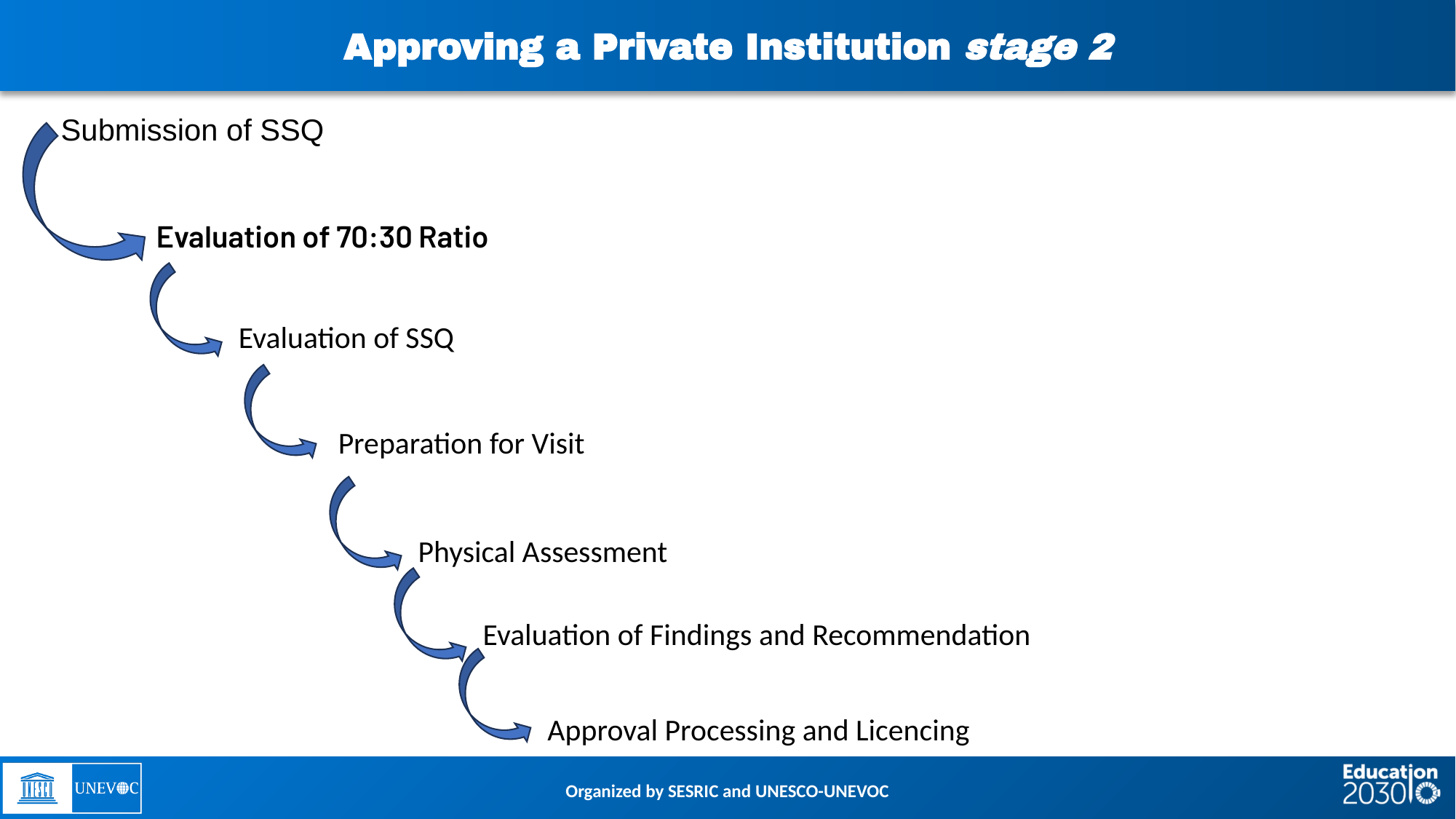

# Approving a Private Institution stage 2
Submission of SSQ

Evaluation of 70:30 Ratio

Evaluation of SSQ

Preparation for Visit

Physical Assessment

Evaluation of Findings and Recommendation

Approval Processing and Licencing